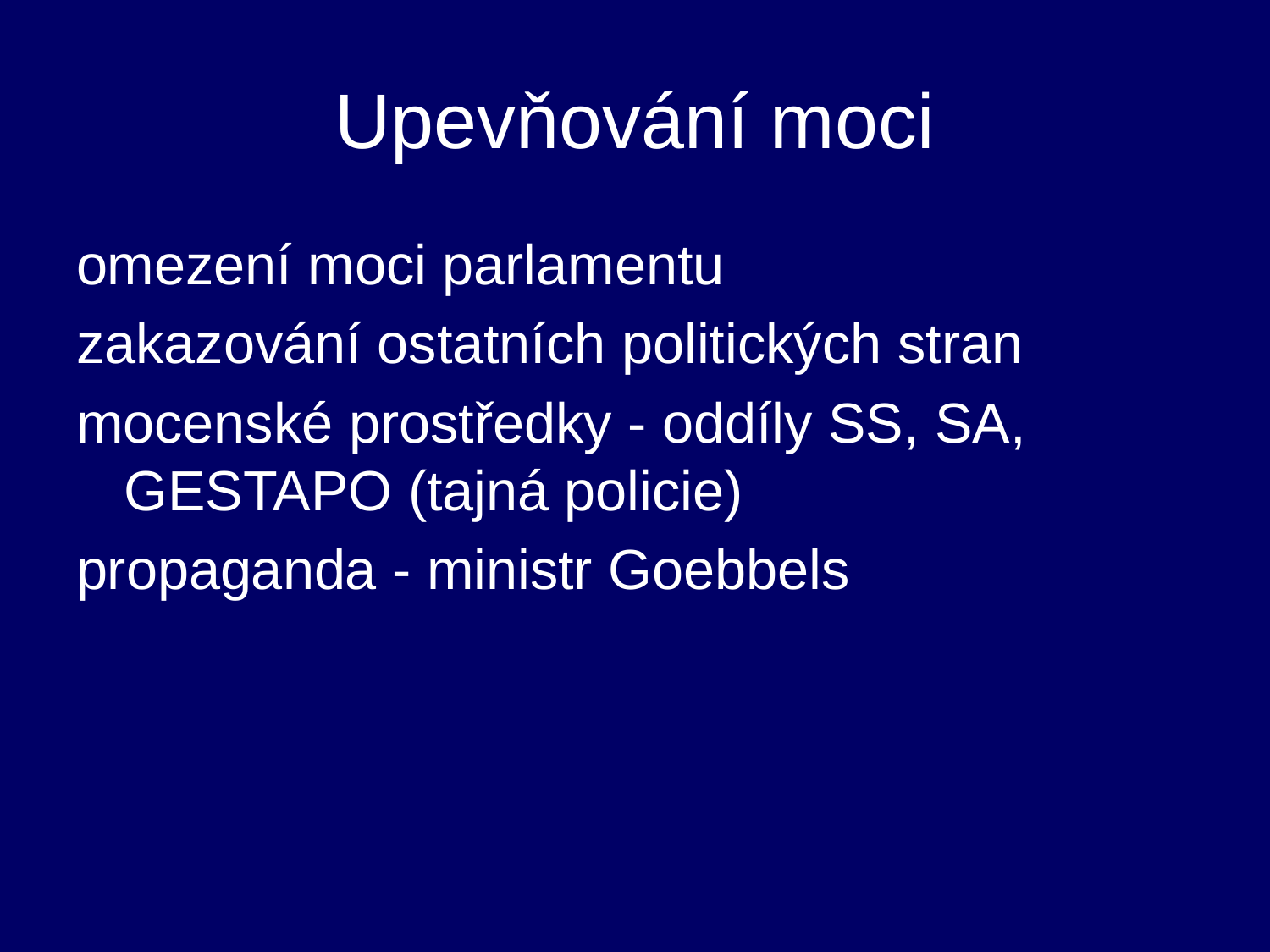

# Upevňování moci
omezení moci parlamentu
zakazování ostatních politických stran
mocenské prostředky - oddíly SS, SA, GESTAPO (tajná policie)
propaganda - ministr Goebbels